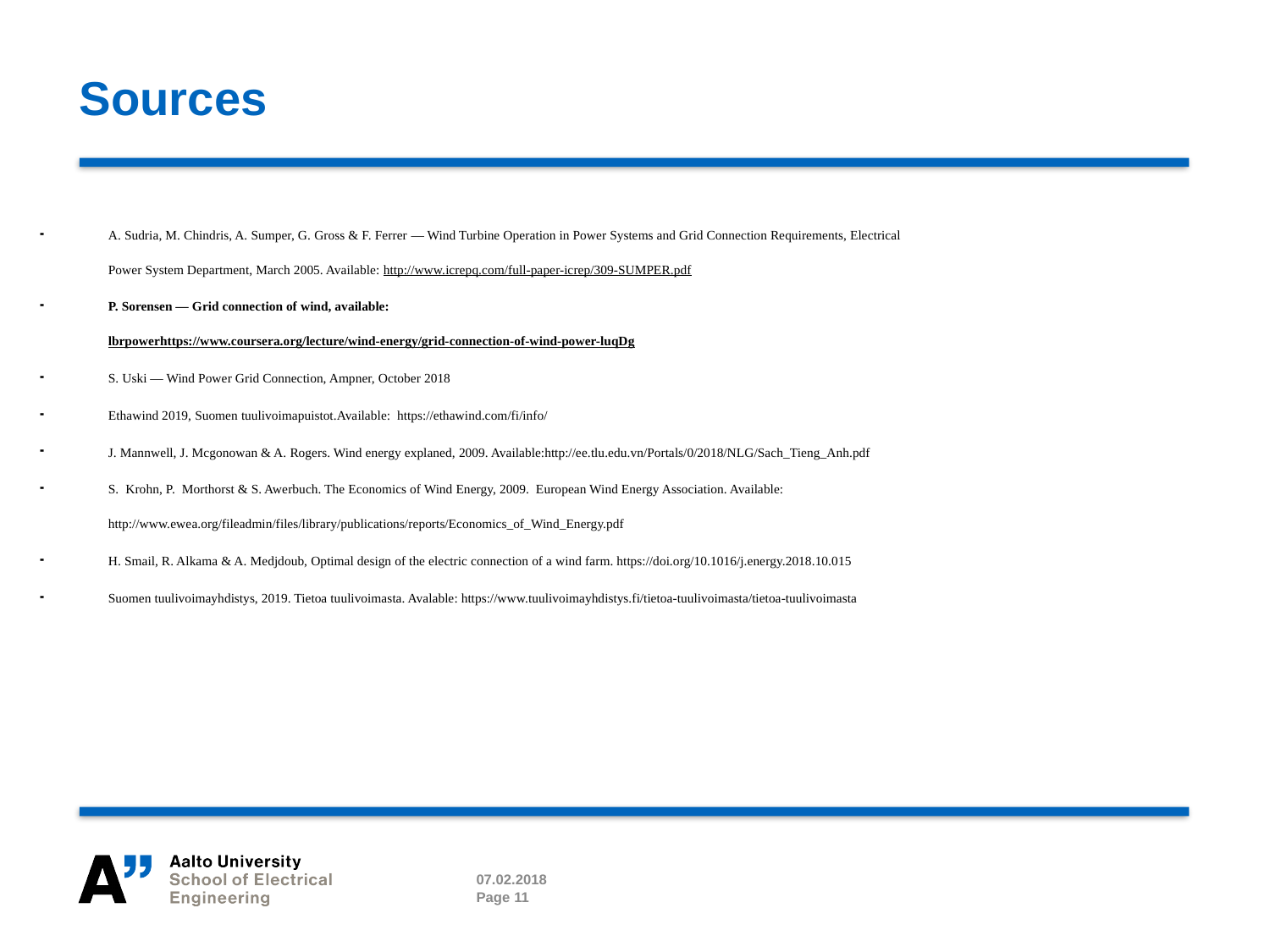

# Sources
A. Sudria, M. Chindris, A. Sumper, G. Gross & F. Ferrer ― Wind Turbine Operation in Power Systems and Grid Connection Requirements, Electrical Power System Department, March 2005. Available: http://www.icrepq.com/full-paper-icrep/309-SUMPER.pdf
P. Sorensen ― Grid connection of wind, available: lbrpowerhttps://www.coursera.org/lecture/wind-energy/grid-connection-of-wind-power-luqDg
S. Uski ― Wind Power Grid Connection, Ampner, October 2018
Ethawind 2019, Suomen tuulivoimapuistot.Available:  https://ethawind.com/fi/info/
J. Mannwell, J. Mcgonowan & A. Rogers. Wind energy explaned, 2009. Available:http://ee.tlu.edu.vn/Portals/0/2018/NLG/Sach_Tieng_Anh.pdf
S.  Krohn, P.  Morthorst & S. Awerbuch. The Economics of Wind Energy, 2009.  European Wind Energy Association. Available: http://www.ewea.org/fileadmin/files/library/publications/reports/Economics_of_Wind_Energy.pdf
H. Smail, R. Alkama & A. Medjdoub, Optimal design of the electric connection of a wind farm. https://doi.org/10.1016/j.energy.2018.10.015
Suomen tuulivoimayhdistys, 2019. Tietoa tuulivoimasta. Avalable: https://www.tuulivoimayhdistys.fi/tietoa-tuulivoimasta/tietoa-tuulivoimasta

07.02.2018
Page 11